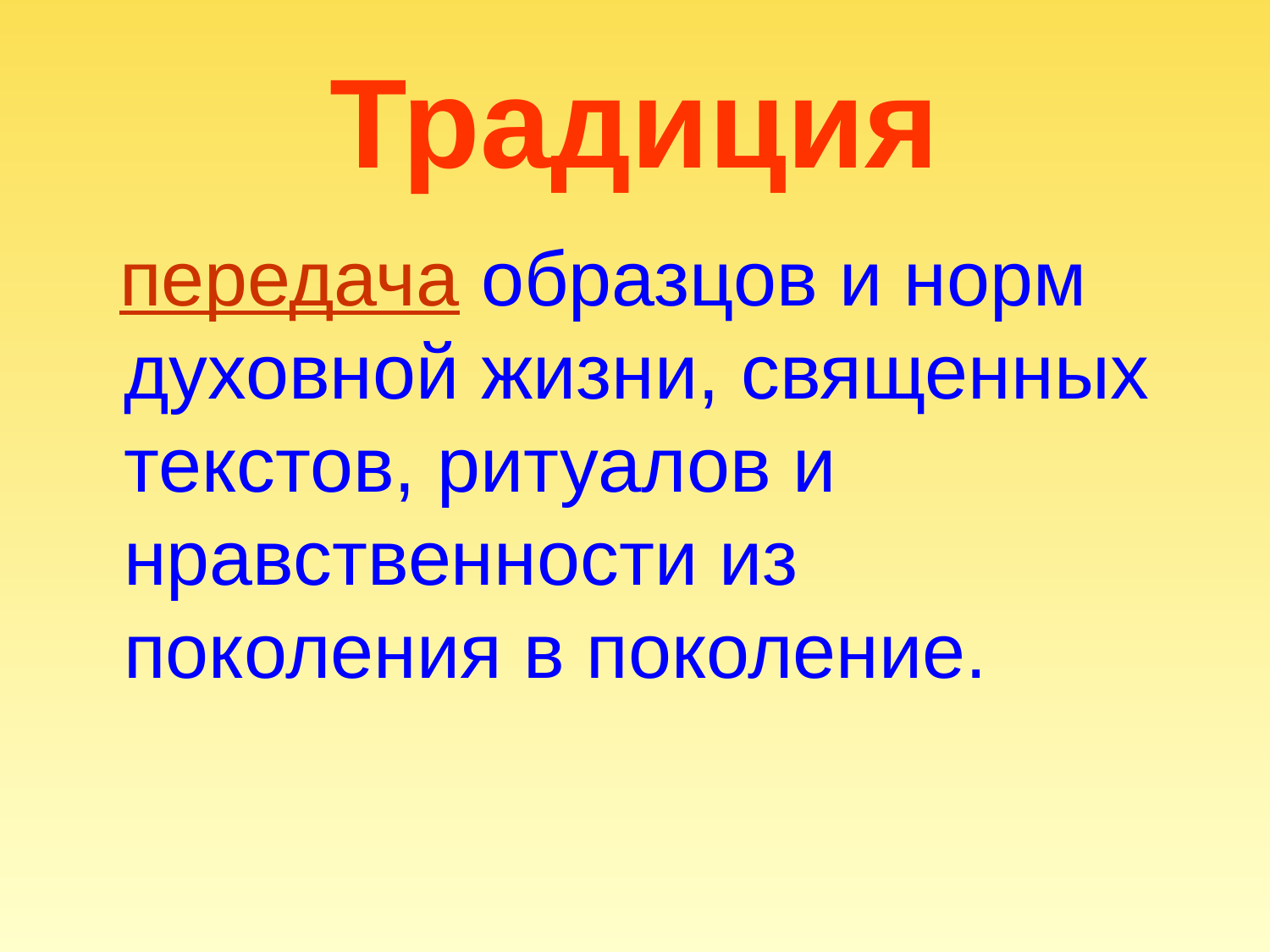

# Традиция
  передача образцов и норм духовной жизни, священных текстов, ритуалов и нравственности из поколения в поколение.